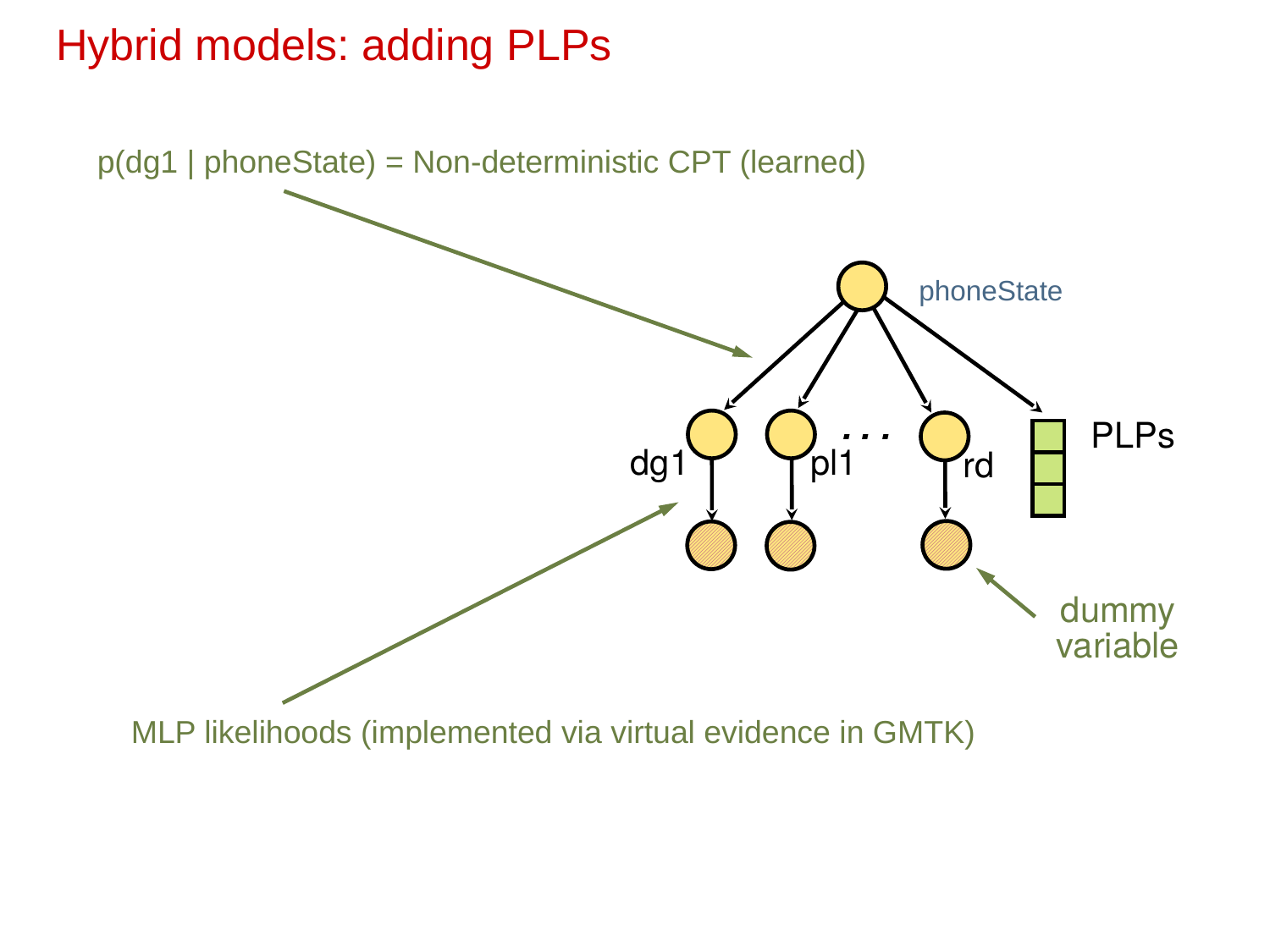

# Hybrid models: adding PLPs
p(dg1 | phoneState) = Non-deterministic CPT (learned)

phoneState

. . .

PLPs

dg1
pl1
rd

dummy variable
MLP likelihoods (implemented via virtual evidence in GMTK)